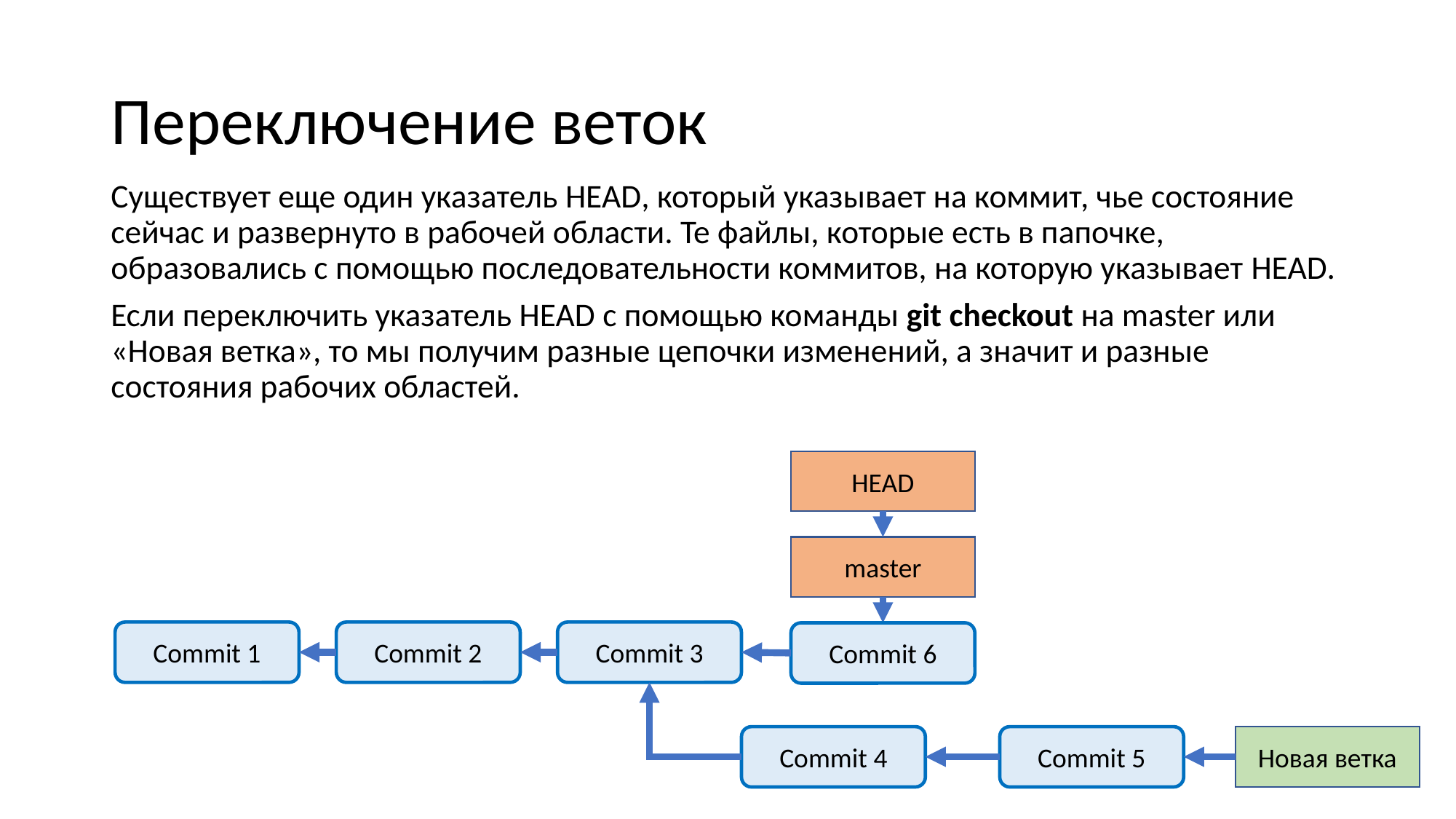

# Переключение веток
Существует еще один указатель HEAD, который указывает на коммит, чье состояние сейчас и развернуто в рабочей области. Те файлы, которые есть в папочке, образовались с помощью последовательности коммитов, на которую указывает HEAD.
Если переключить указатель HEAD с помощью команды git checkout на master или «Новая ветка», то мы получим разные цепочки изменений, а значит и разные состояния рабочих областей.
HEAD
master
Commit 1
Commit 2
Commit 3
Commit 6
Commit 4
Commit 5
Новая ветка